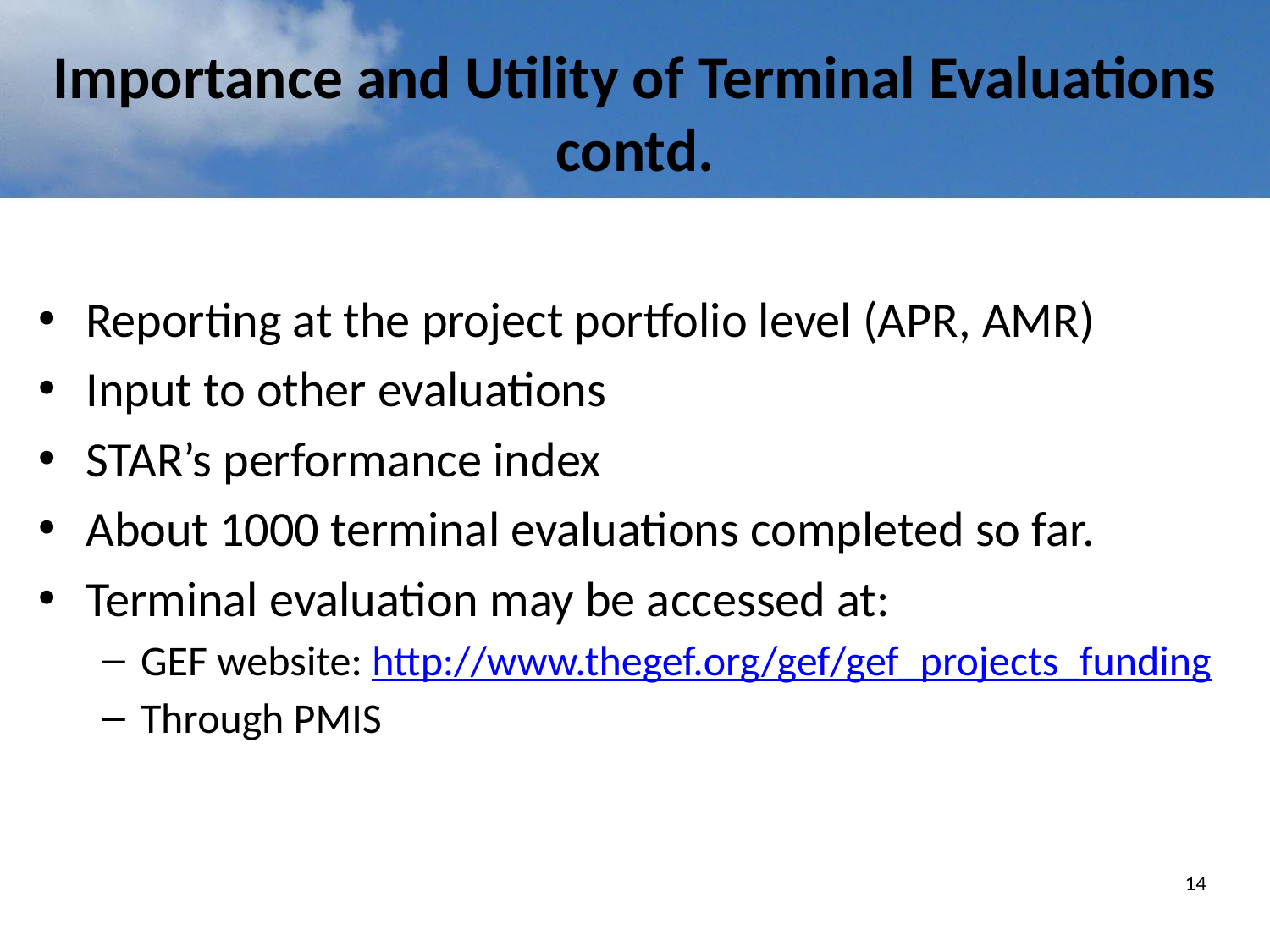

# Importance and Utility of Terminal Evaluations contd.

Reporting at the project portfolio level (APR, AMR)
Input to other evaluations
STAR’s performance index
About 1000 terminal evaluations completed so far.
Terminal evaluation may be accessed at:
GEF website: http://www.thegef.org/gef/gef_projects_funding
Through PMIS
14